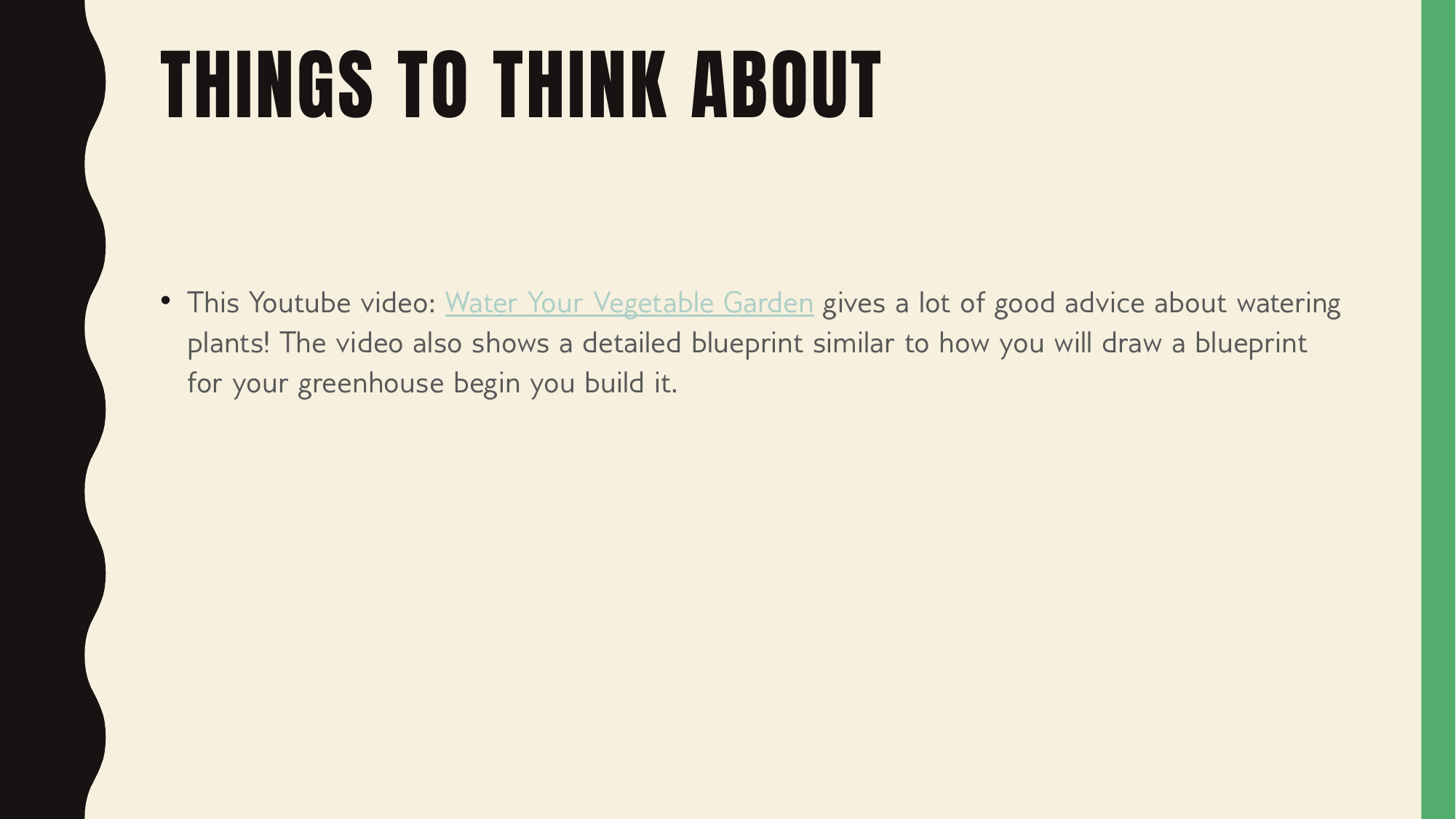

# Things to think about
This Youtube video: Water Your Vegetable Garden gives a lot of good advice about watering plants! The video also shows a detailed blueprint similar to how you will draw a blueprint for your greenhouse begin you build it.